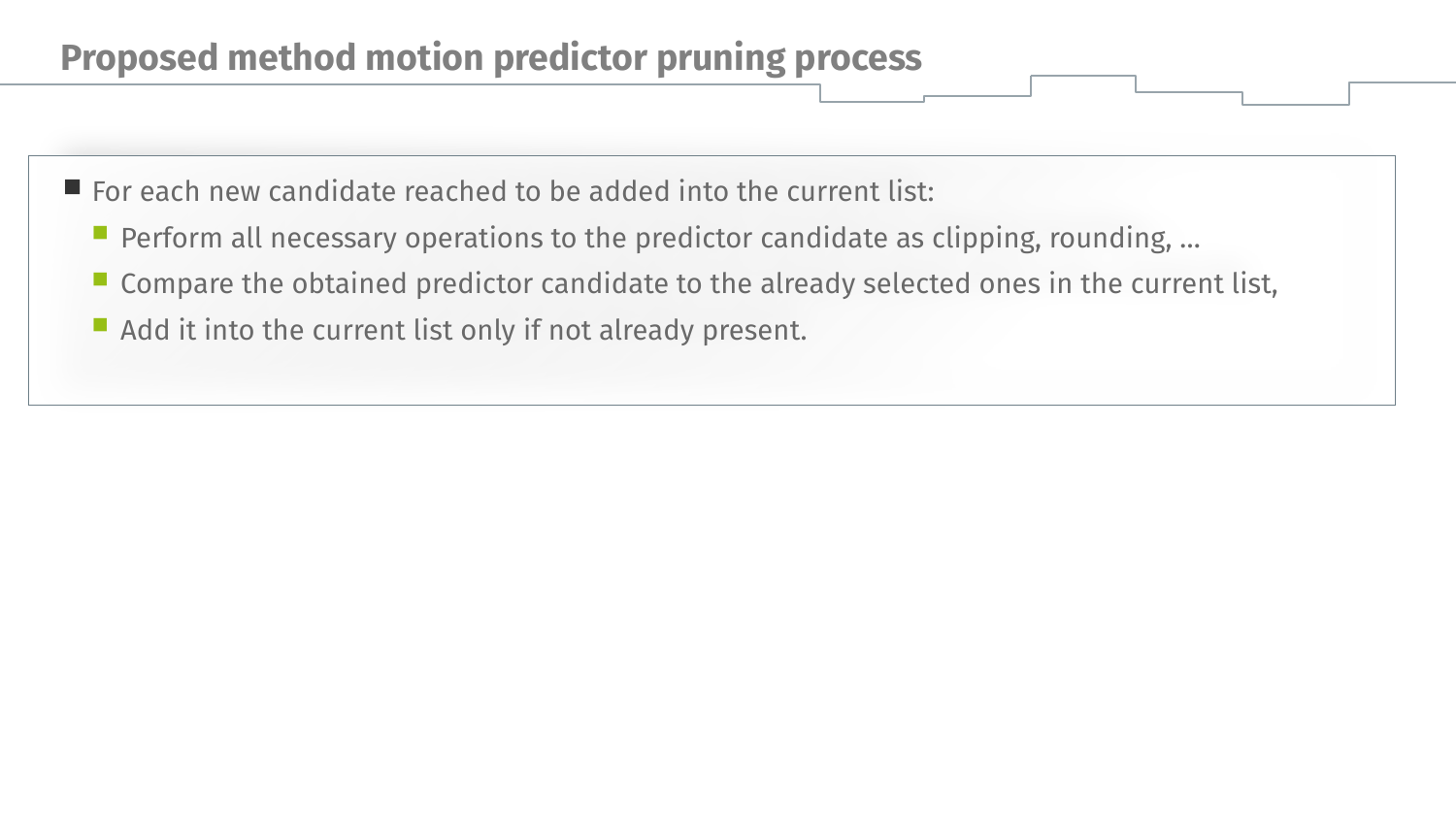

# Proposed method motion predictor pruning process
For each new candidate reached to be added into the current list:
Perform all necessary operations to the predictor candidate as clipping, rounding, …
Compare the obtained predictor candidate to the already selected ones in the current list,
Add it into the current list only if not already present.